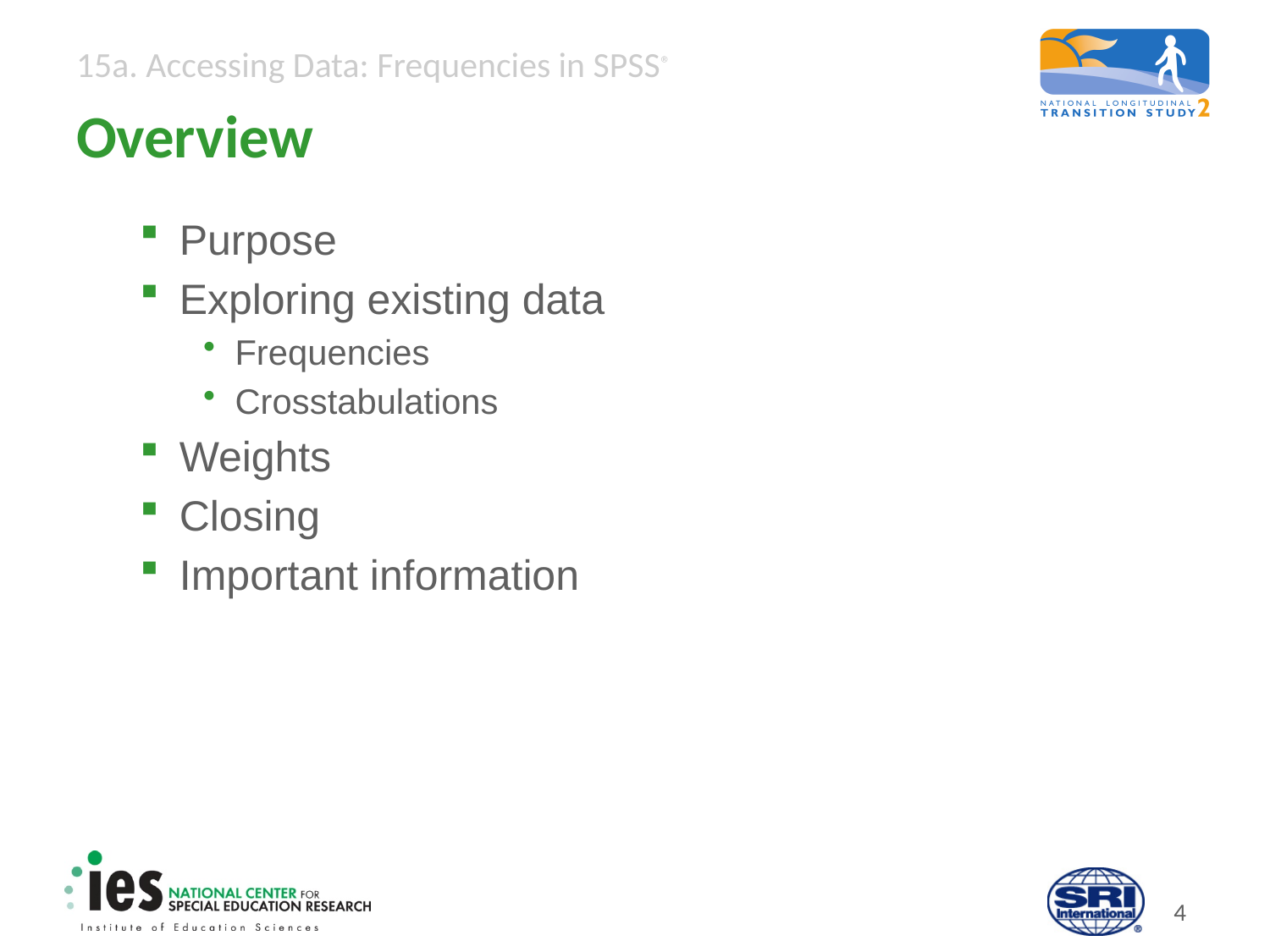

# Overview
Purpose
Exploring existing data
Frequencies
Crosstabulations
Weights
Closing
Important information
4